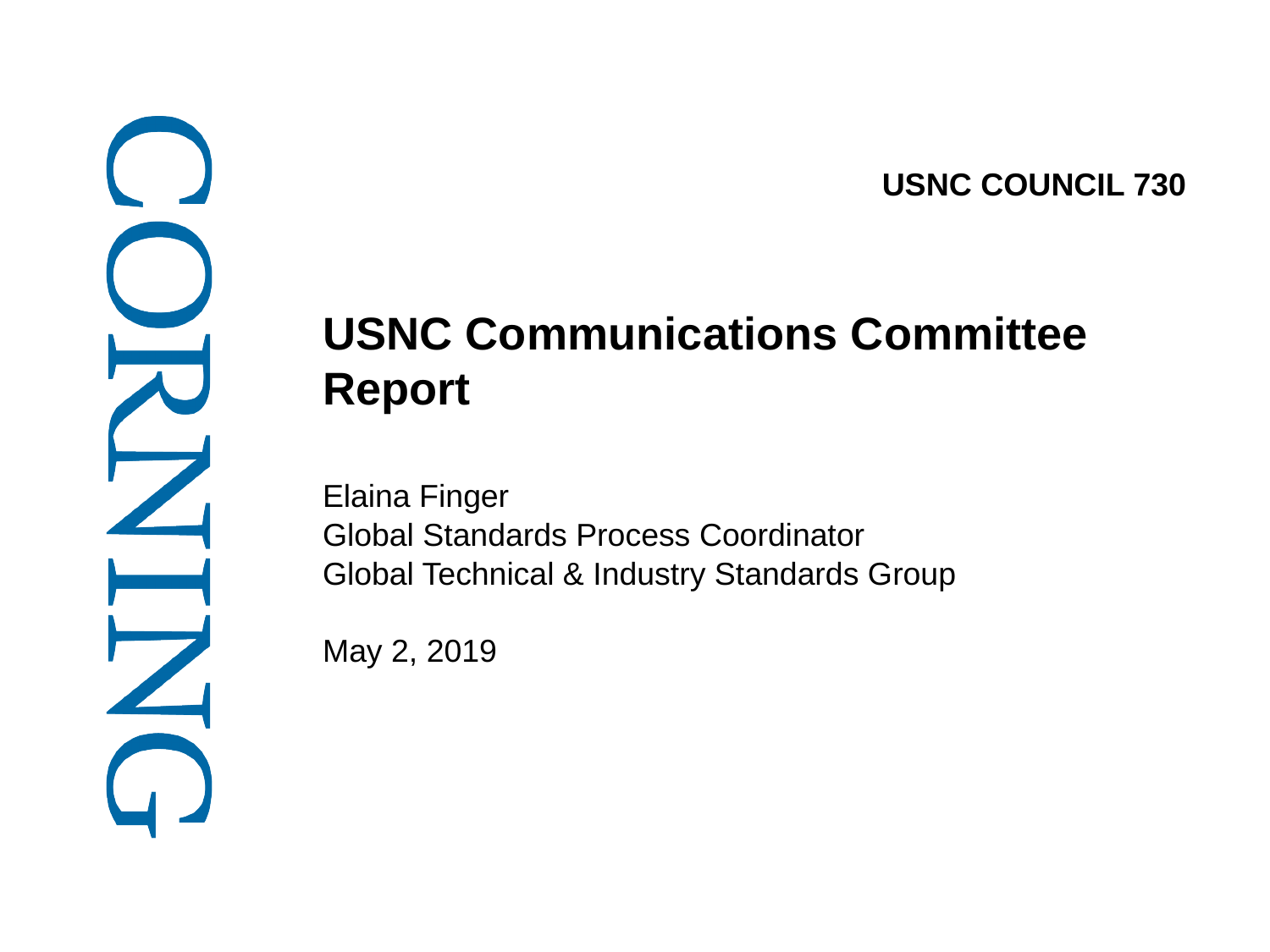

USNC COUNCIL 730
# USNC Communications Committee Report
Elaina Finger
Global Standards Process Coordinator
Global Technical & Industry Standards Group

May 2, 2019